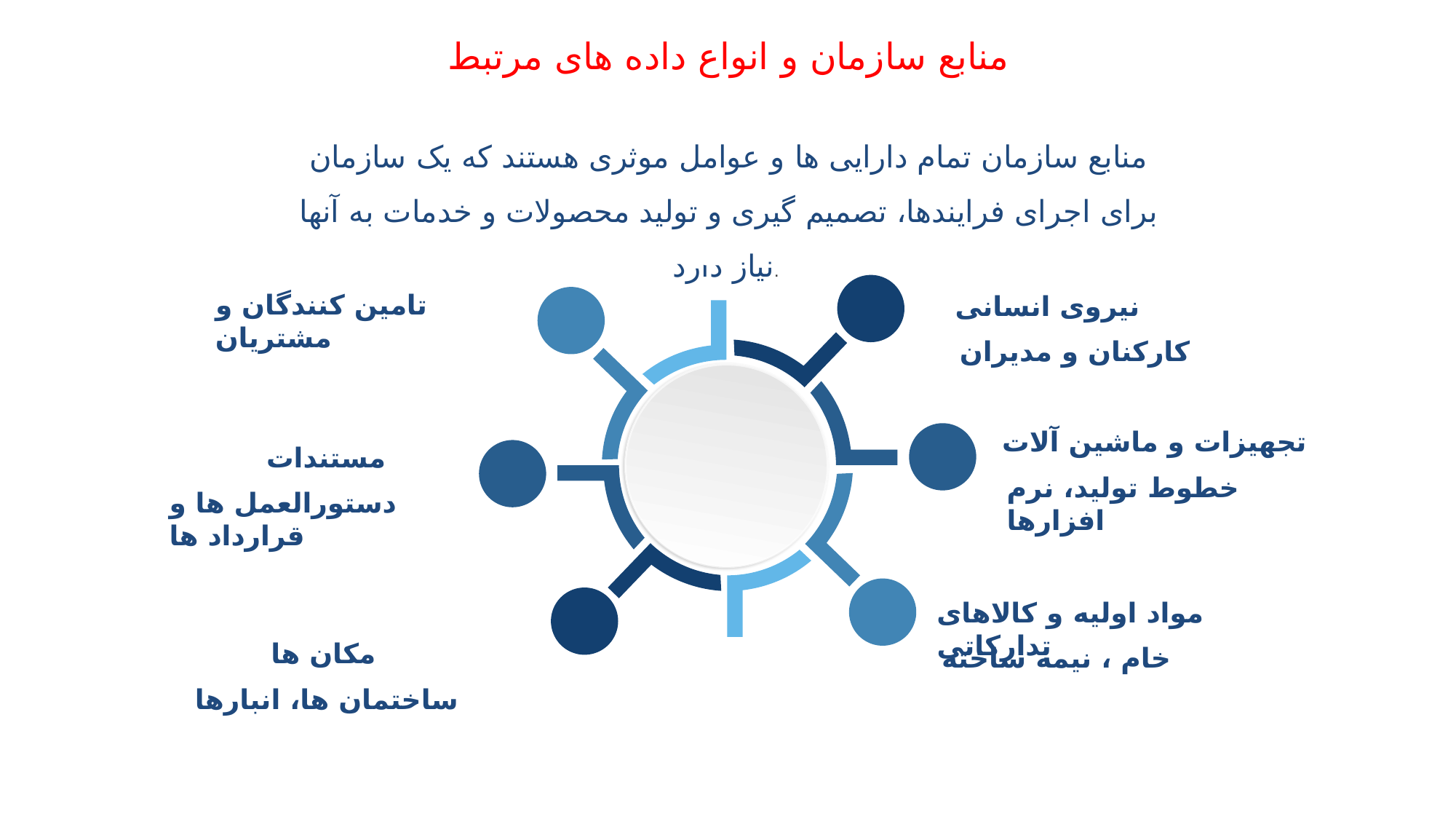

منابع سازمان و انواع داده های مرتبط
منابع سازمان تمام دارایی ها و عوامل موثری هستند که یک سازمان برای اجرای فرایندها، تصمیم گیری و تولید محصولات و خدمات به آنها نیاز دارد.

تامین کنندگان و مشتریان

نیروی انسانی
کارکنان و مدیران

تجهیزات و ماشین آلات
خطوط تولید، نرم افزارها

مستندات
دستورالعمل ها و قرارداد ها

مواد اولیه و کالاهای تدارکاتی
خام ، نیمه ساخته
مکان ها
ساختمان ها، انبارها